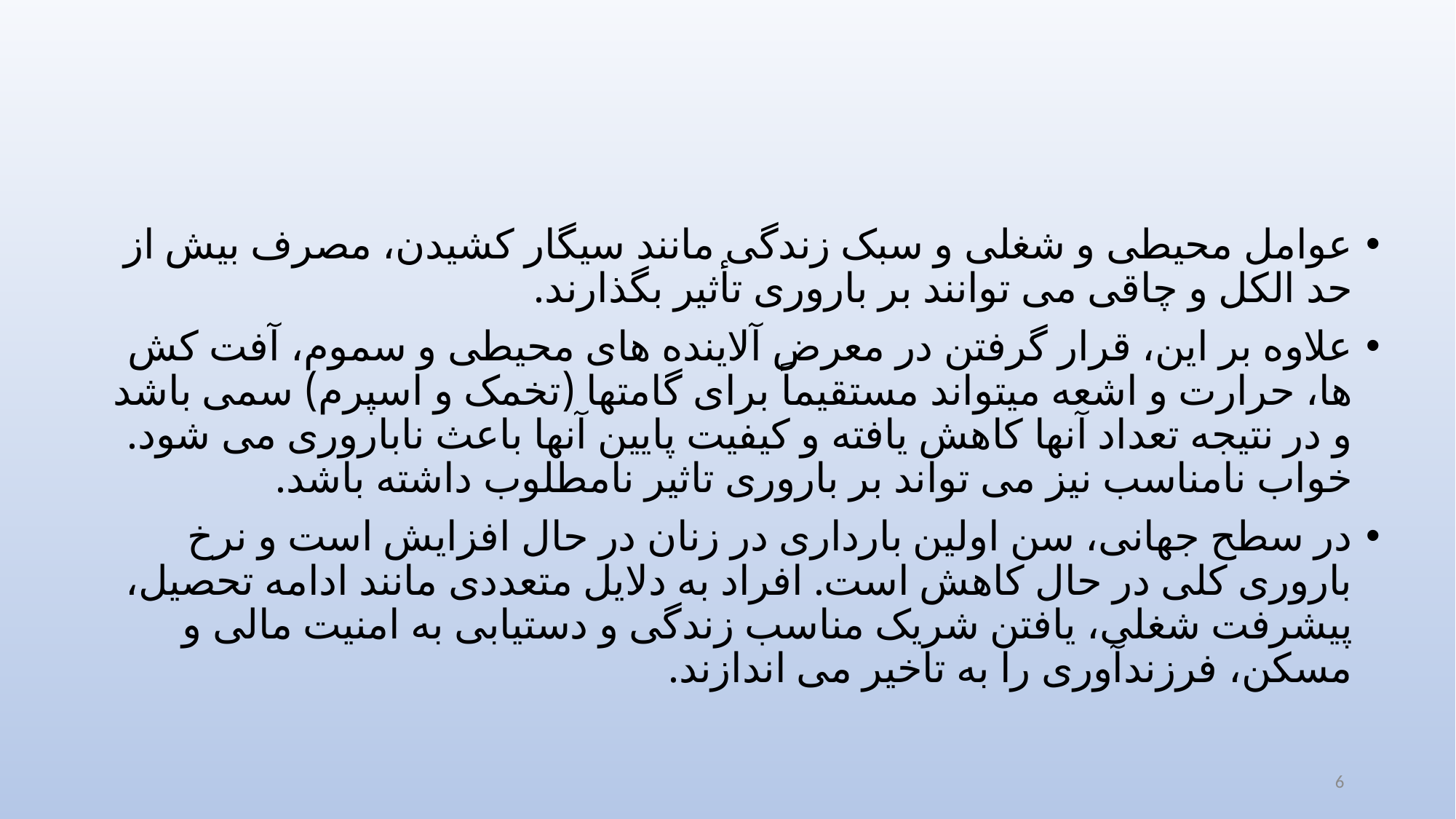

#
عوامل محیطی و شغلی و سبک زندگی مانند سیگار کشیدن، مصرف بیش از حد الکل و چاقی می توانند بر باروری تأثیر بگذارند.
علاوه بر این، قرار گرفتن در معرض آلاینده های محیطی و سموم، آفت کش ها، حرارت و اشعه میتواند مستقیماً برای گامتها (تخمک و اسپرم) سمی باشد و در نتیجه تعداد آنها کاهش یافته و کیفیت پایین آنها باعث ناباروری می شود. خواب نامناسب نیز می تواند بر باروری تاثیر نامطلوب داشته باشد.
در سطح جهانی، سن اولین بارداری در زنان در حال افزایش است و نرخ باروری کلی در حال کاهش است. افراد به دلایل متعددی مانند ادامه تحصیل، پیشرفت شغلی، یافتن شریک مناسب زندگی و دستیابی به امنیت مالی و مسکن، فرزندآوری را به تاخیر می اندازند.
6